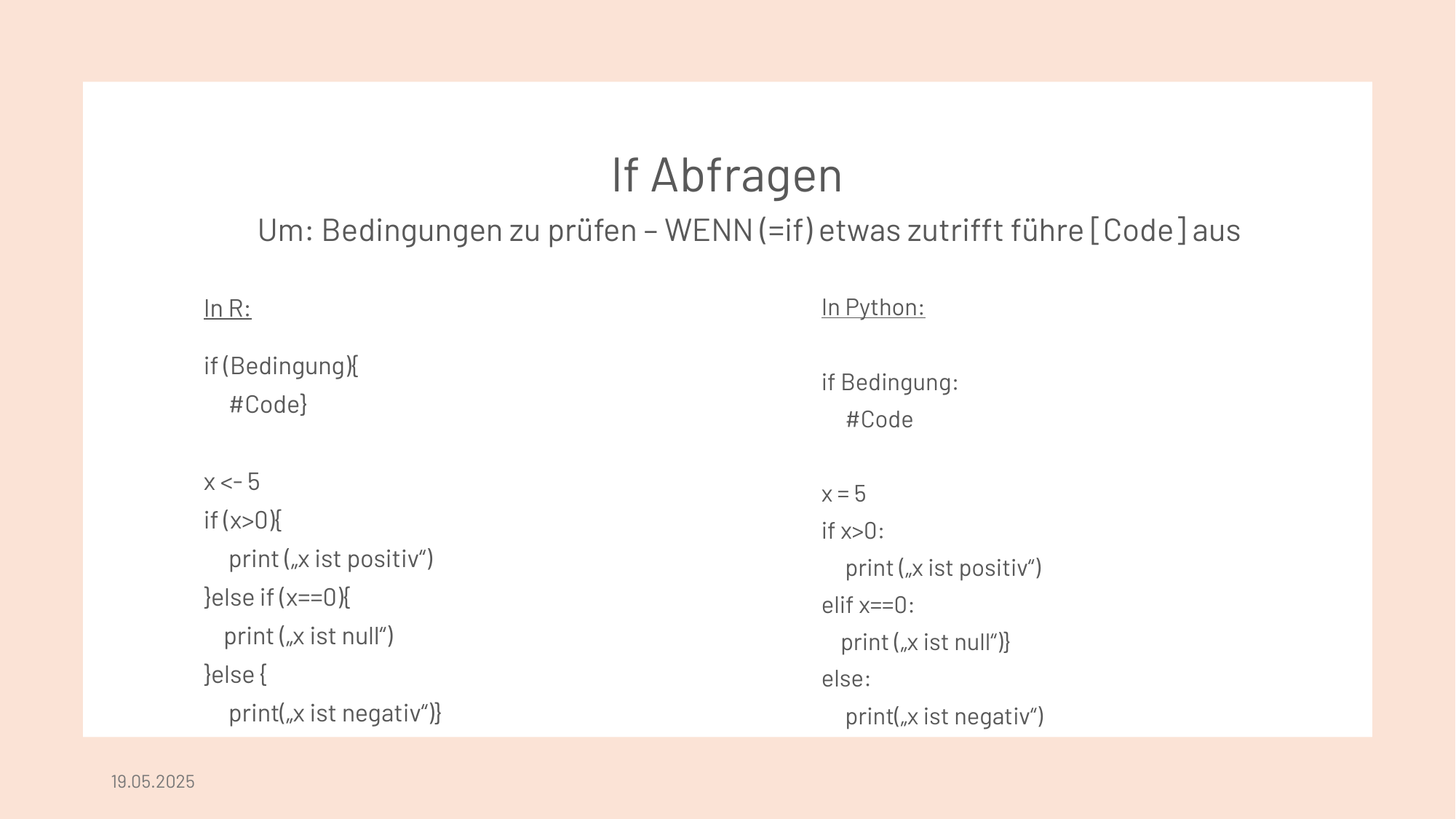

# If Abfragen
Um: Bedingungen zu prüfen – WENN (=if) etwas zutrifft führe [Code] aus
In Python:

if Bedingung:
     #Code

x = 5
if x>0:
     print („x ist positiv“)
elif x==0:
    print („x ist null“)}
else:
     print(„x ist negativ“)

In R:

if (Bedingung){
     #Code}

x <- 5
if (x>0){
     print („x ist positiv“)
}else if (x==0){
    print („x ist null“)
}else {
     print(„x ist negativ“)}

19.05.2025
Finn Schröder - Allgemeine 2
3